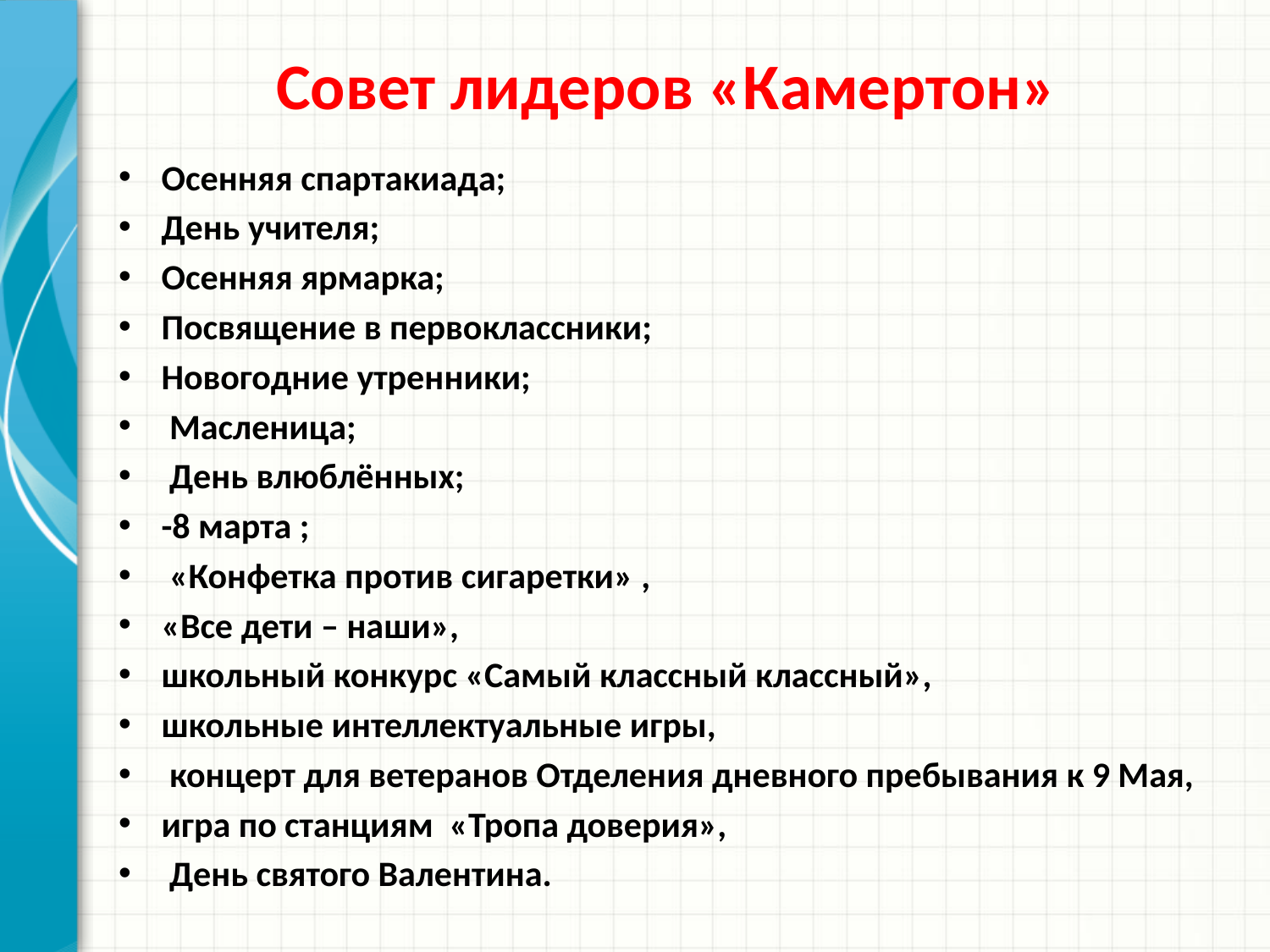

# Совет лидеров «Камертон»
Осенняя спартакиада;
День учителя;
Осенняя ярмарка;
Посвящение в первоклассники;
Новогодние утренники;
 Масленица;
 День влюблённых;
-8 марта ;
 «Конфетка против сигаретки» ,
«Все дети – наши»,
школьный конкурс «Самый классный классный»,
школьные интеллектуальные игры,
 концерт для ветеранов Отделения дневного пребывания к 9 Мая,
игра по станциям  «Тропа доверия»,
 День святого Валентина.